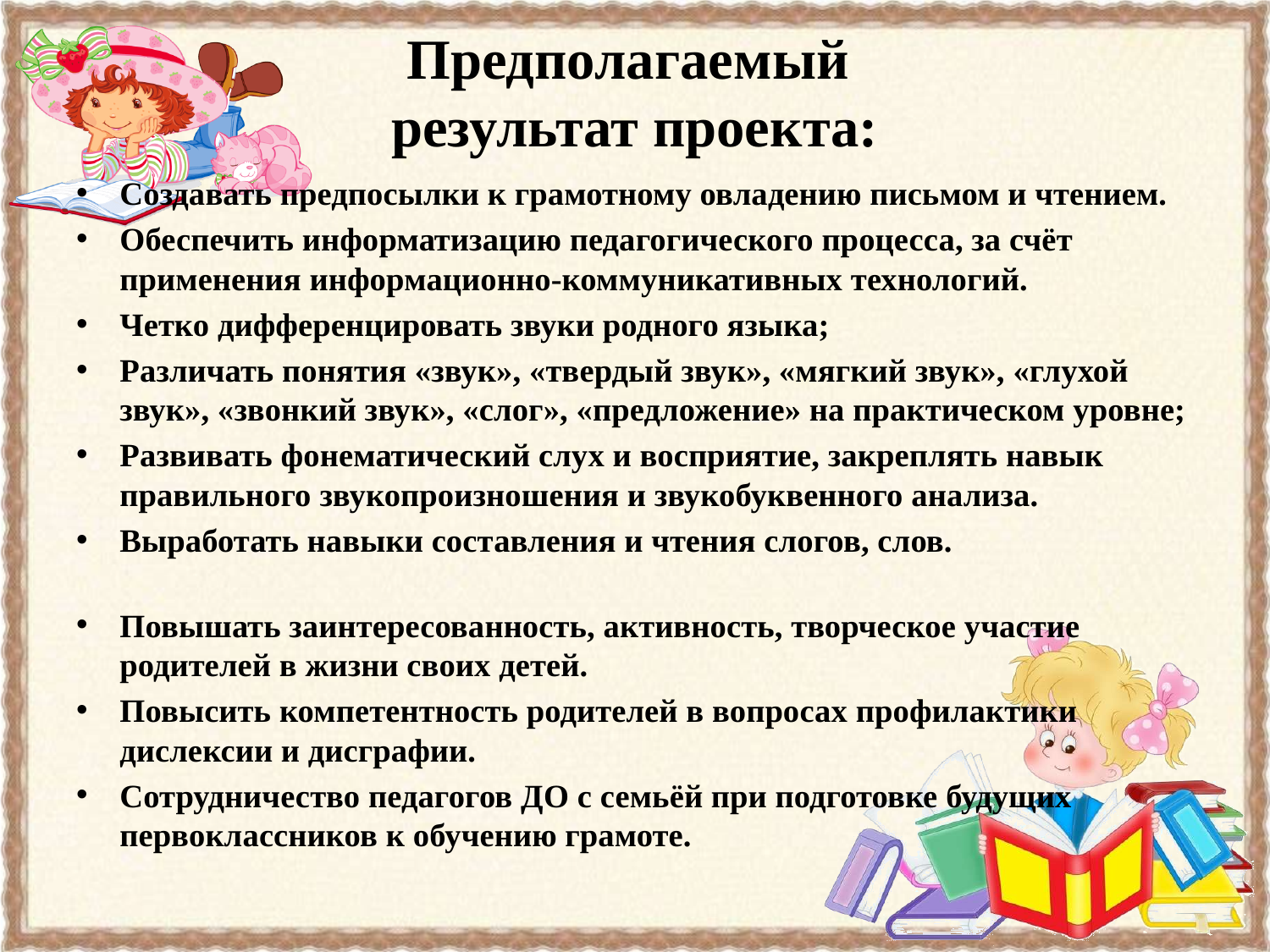

# Предполагаемый результат проекта:
Создавать предпосылки к грамотному овладению письмом и чтением.
Обеспечить информатизацию педагогического процесса, за счёт применения информационно-коммуникативных технологий.
Четко дифференцировать звуки родного языка;
Различать понятия «звук», «твердый звук», «мягкий звук», «глухой звук», «звонкий звук», «слог», «предложение» на практическом уровне;
Развивать фонематический слух и восприятие, закреплять навык правильного звукопроизношения и звукобуквенного анализа.
Выработать навыки составления и чтения слогов, слов.
Повышать заинтересованность, активность, творческое участие родителей в жизни своих детей.
Повысить компетентность родителей в вопросах профилактики дислексии и дисграфии.
Сотрудничество педагогов ДО с семьёй при подготовке будущих первоклассников к обучению грамоте.